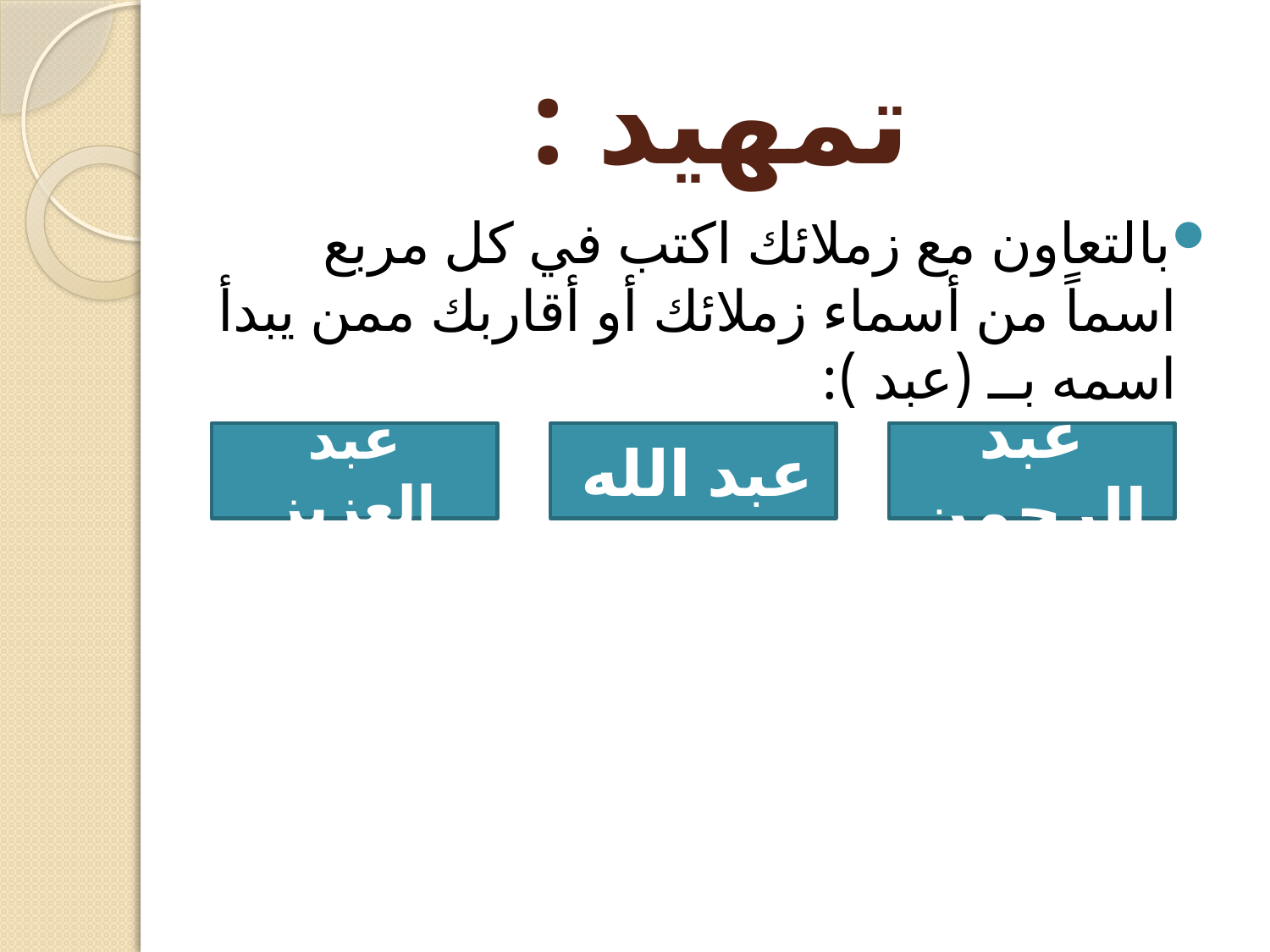

# تمهيد :
بالتعاون مع زملائك اكتب في كل مربع اسماً من أسماء زملائك أو أقاربك ممن يبدأ اسمه بــ (عبد ):

عبد العزيز
عبد الله
عبد الرحمن